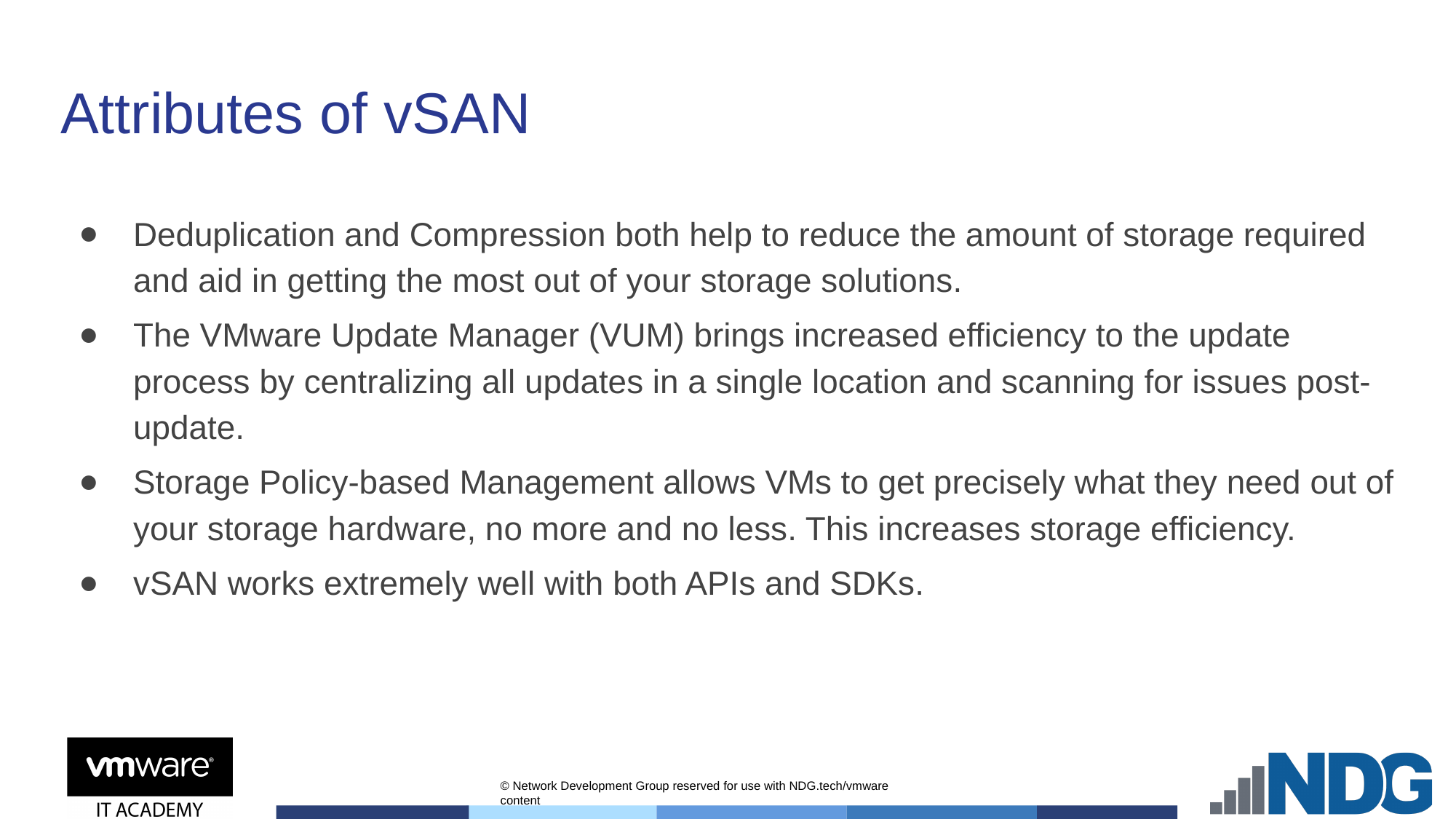

# Attributes of vSAN
Deduplication and Compression both help to reduce the amount of storage required and aid in getting the most out of your storage solutions.
The VMware Update Manager (VUM) brings increased efficiency to the update process by centralizing all updates in a single location and scanning for issues post-update.
Storage Policy-based Management allows VMs to get precisely what they need out of your storage hardware, no more and no less. This increases storage efficiency.
vSAN works extremely well with both APIs and SDKs.